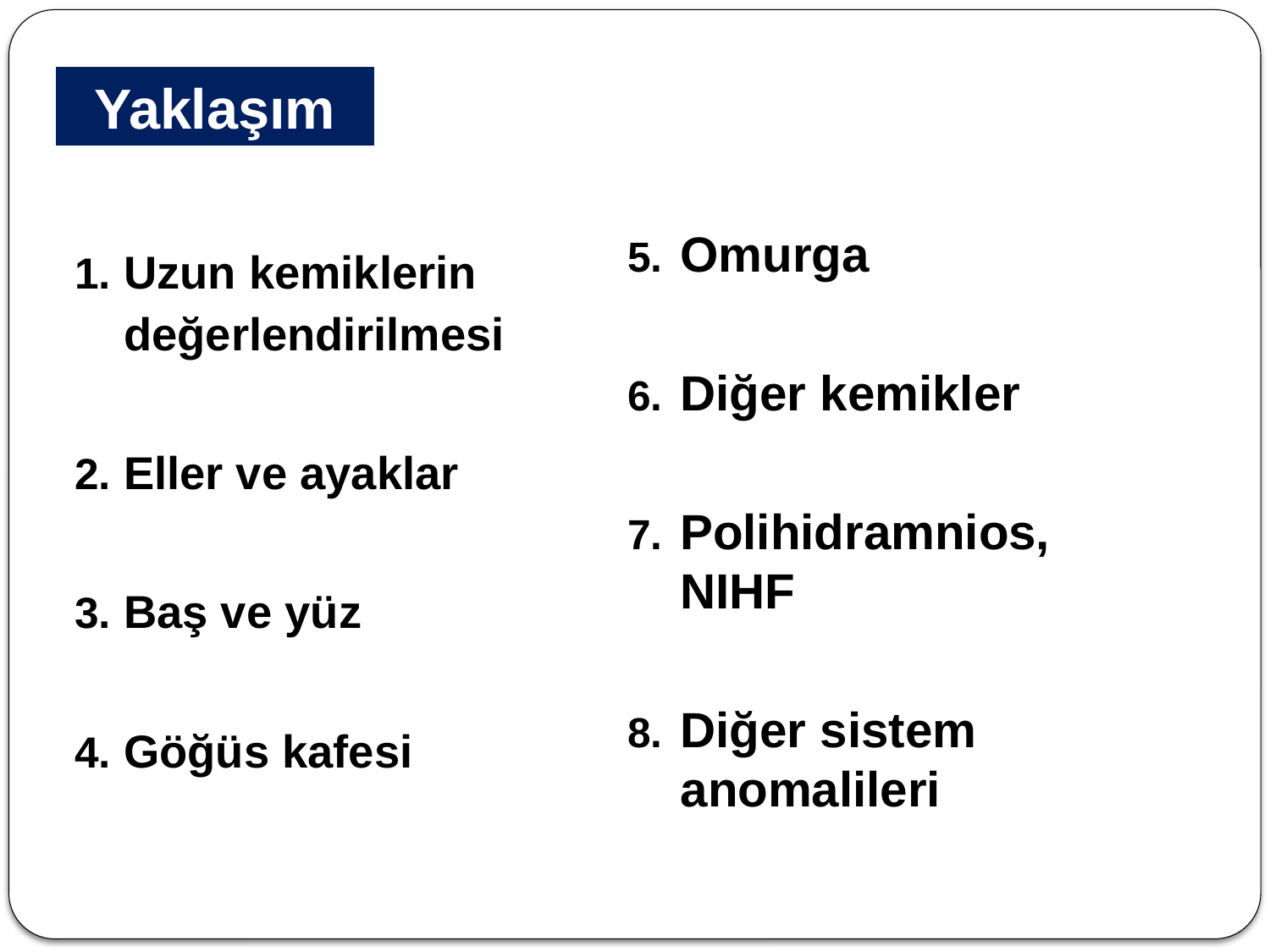

Yaklaşım
Omurga

Diğer kemikler

Polihidramnios,  NIHF

Diğer sistem anomalileri
Uzun kemiklerin değerlendirilmesi

Eller ve ayaklar

Baş ve yüz

Göğüs kafesi